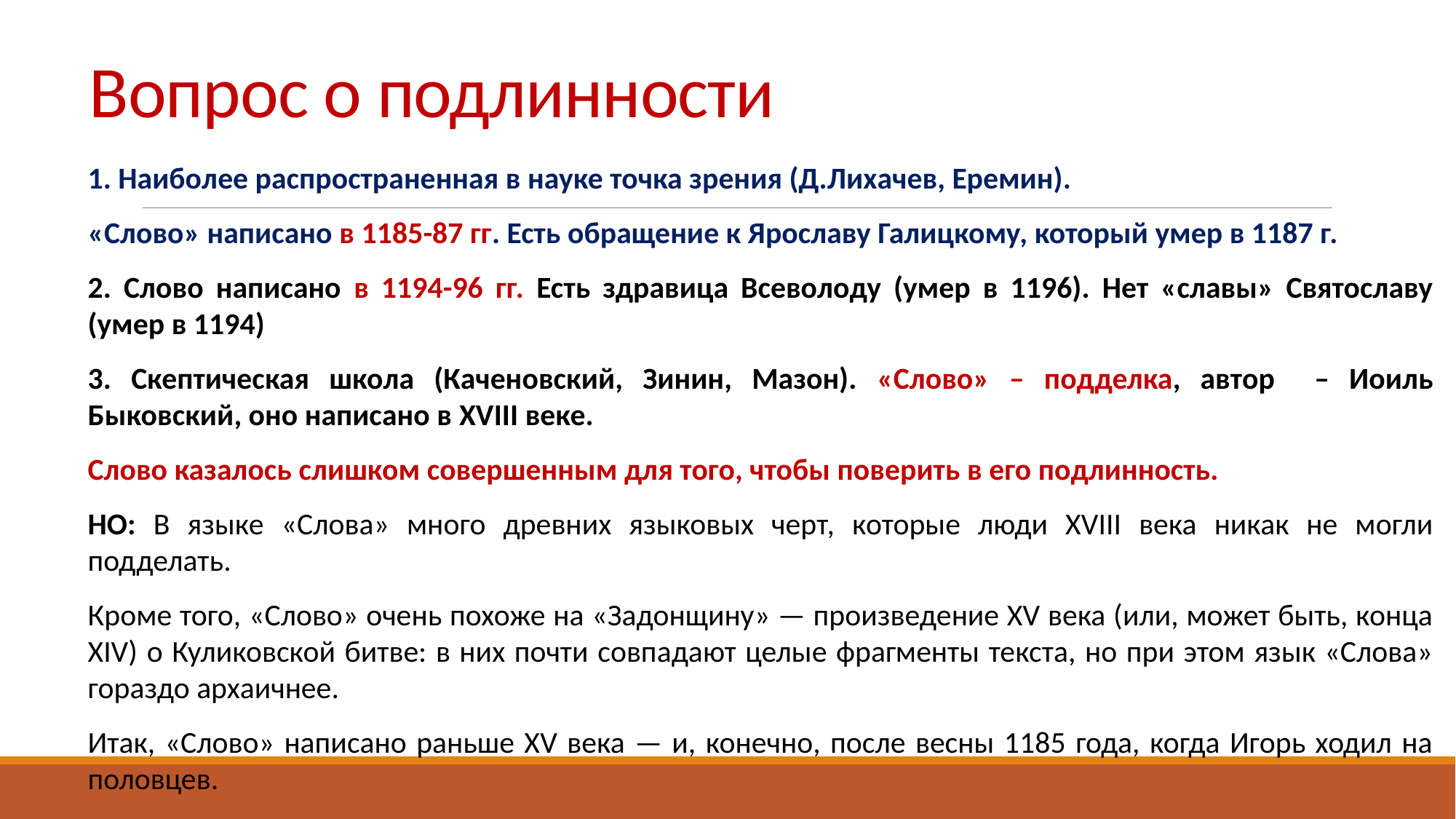

# Вопрос о подлинности
1. Наиболее распространенная в науке точка зрения (Д.Лихачев, Еремин).
«Слово» написано в 1185-87 гг. Есть обращение к Ярославу Галицкому, который умер в 1187 г.
2. Слово написано в 1194-96 гг. Есть здравица Всеволоду (умер в 1196). Нет «славы» Святославу (умер в 1194)
3. Скептическая школа (Каченовский, Зинин, Мазон). «Слово» – подделка, автор  – Иоиль Быковский, оно написано в XVIII веке.
Слово казалось слишком совершенным для того, чтобы поверить в его подлинность.
НО: В языке «Слова» много древних языковых черт, которые люди XVIII века никак не могли подделать.
Кроме того, «Слово» очень похоже на «Задонщину» — произведение XV века (или, может быть, конца XIV) о Куликовской битве: в них почти совпадают целые фрагменты текста, но при этом язык «Слова» гораздо архаичнее.
Итак, «Слово» написано раньше XV века — и, конечно, после весны 1185 года, когда Игорь ходил на половцев.